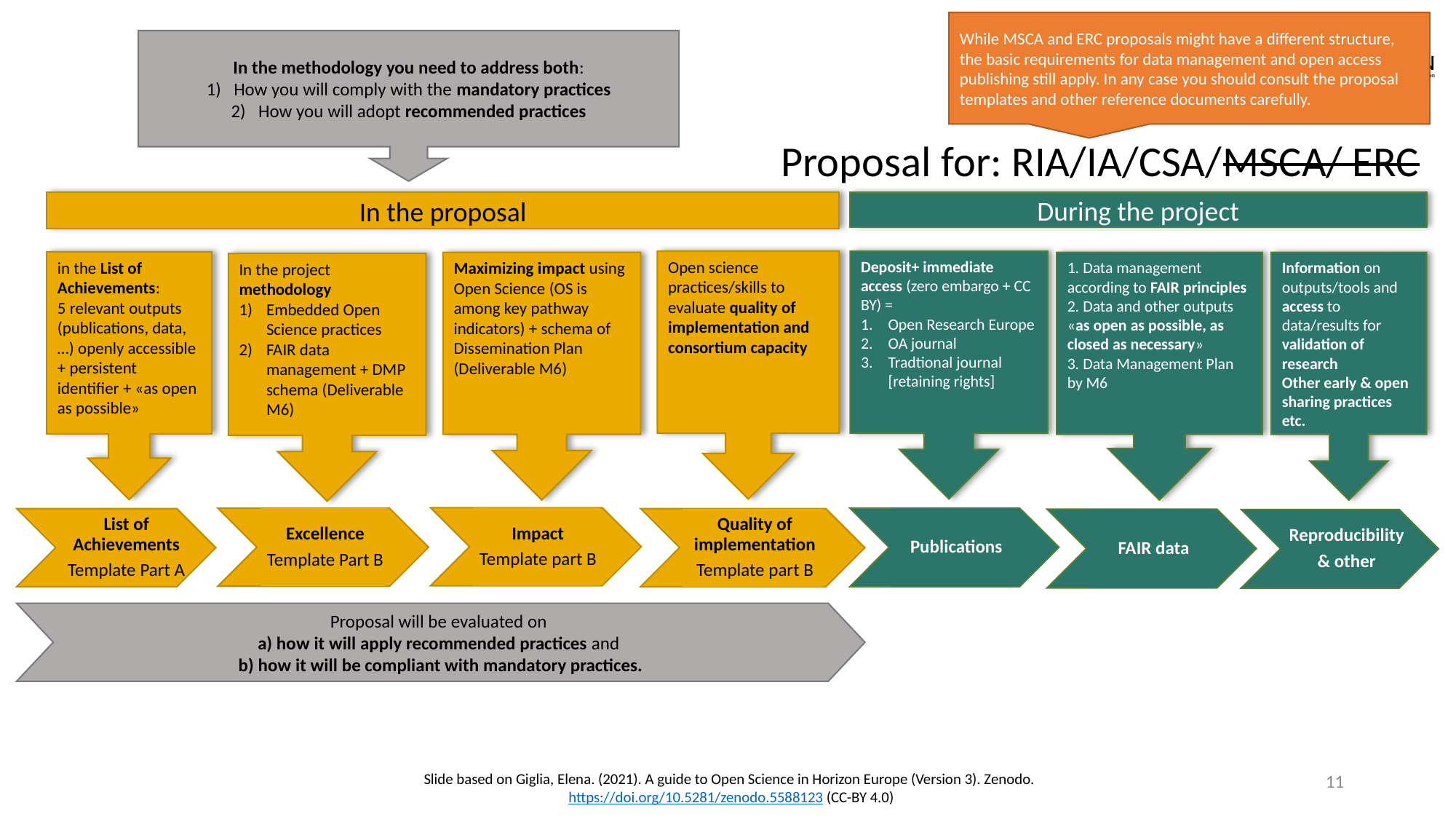

While MSCA and ERC proposals might have a different structure, the basic requirements for data management and open access publishing still apply. In any case you should consult the proposal templates and other reference documents carefully.
In the methodology you need to address both:
How you will comply with the mandatory practices
How you will adopt recommended practices
Proposal for: RIA/IA/CSA/MSCA/ ERC
In the proposal
During the project
Open science practices/skills to evaluate quality of implementation and consortium capacity
Deposit+ immediate access (zero embargo + CC BY) =
Open Research Europe
OA journal
Tradtional journal [retaining rights]
in the List of Achievements:
5 relevant outputs (publications, data,…) openly accessible + persistent identifier + «as open as possible»
Maximizing impact using Open Science (OS is among key pathway indicators) + schema of Dissemination Plan (Deliverable M6)
1. Data management according to FAIR principles
2. Data and other outputs «as open as possible, as closed as necessary»
3. Data Management Plan by M6
Information on outputs/tools and access to data/results for validation of research
Other early & open sharing practices etc.
In the project methodology
Embedded Open Science practices
FAIR data management + DMP schema (Deliverable M6)

Impact
Template part B

Publications

Excellence
Template Part B
List of Achievements
Template Part A

Quality of implementation
Template part B

FAIR data

Reproducibility
 & other
Proposal will be evaluated on
a) how it will apply recommended practices and
b) how it will be compliant with mandatory practices.
11
Slide based on Giglia, Elena. (2021). A guide to Open Science in Horizon Europe (Version 3). Zenodo. https://doi.org/10.5281/zenodo.5588123 (CC-BY 4.0)